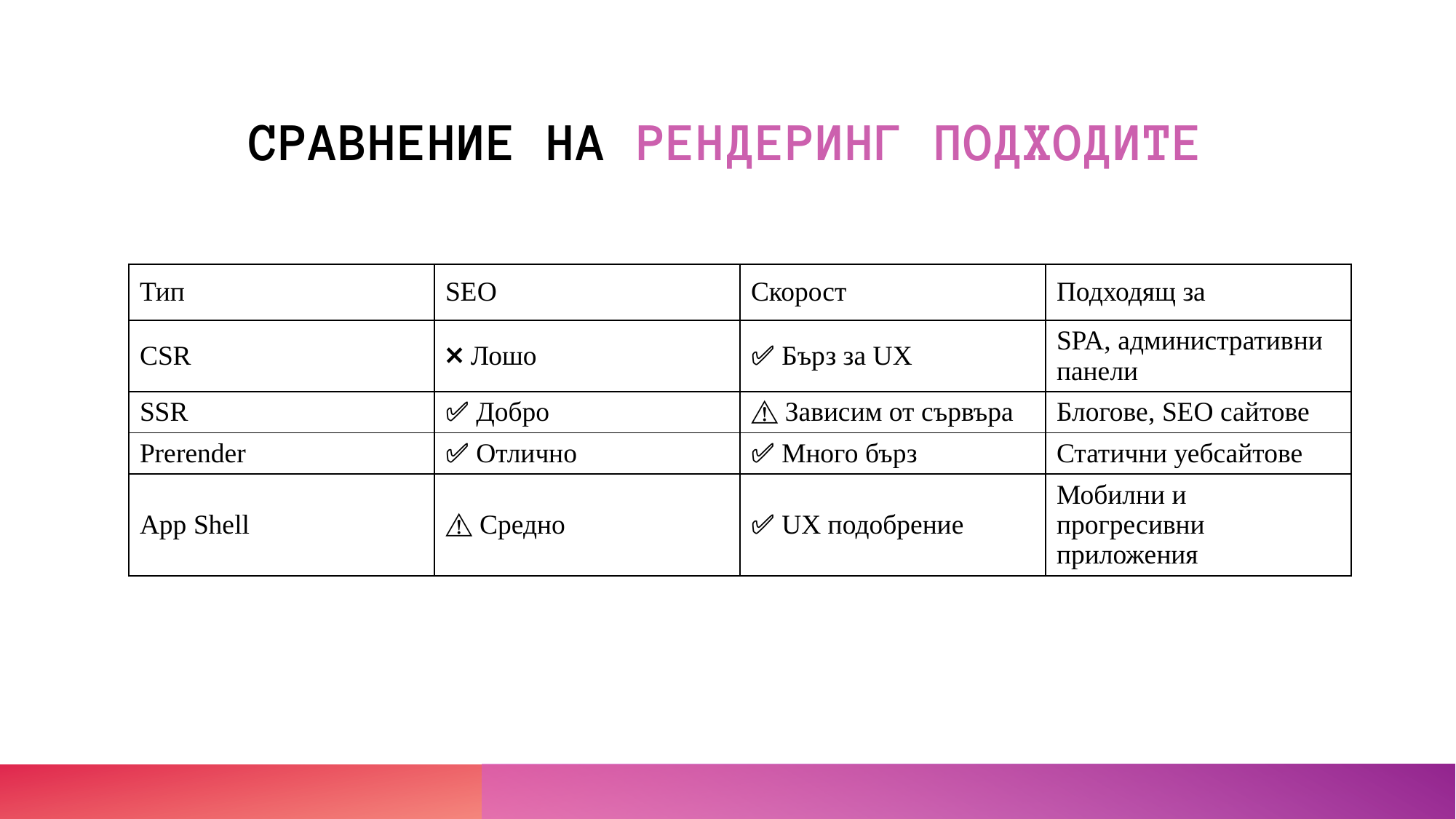

# СРАВНЕНИЕ НА РЕНДЕРИНГ ПОДХОДИТЕ
| Тип | SEO | Скорост | Подходящ за |
| --- | --- | --- | --- |
| CSR | ❌ Лошо | ✅ Бърз за UX | SPA, административни панели |
| SSR | ✅ Добро | ⚠️ Зависим от сървъра | Блогове, SEO сайтове |
| Prerender | ✅ Отлично | ✅ Много бърз | Статични уебсайтове |
| App Shell | ⚠️ Средно | ✅ UX подобрение | Мобилни и прогресивни приложения |